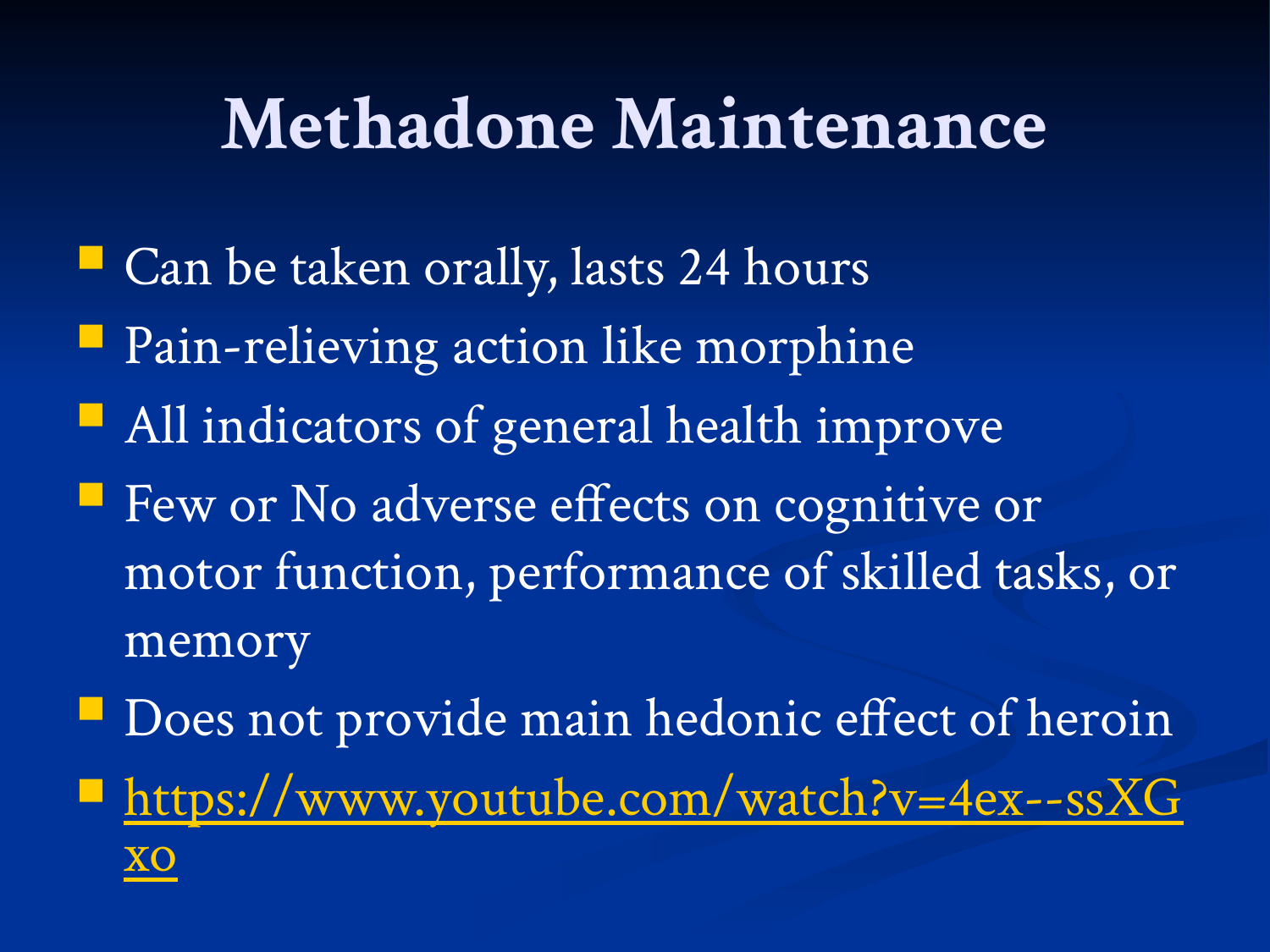

# Methadone Maintenance
Can be taken orally, lasts 24 hours
Pain-relieving action like morphine
All indicators of general health improve
Few or No adverse effects on cognitive or motor function, performance of skilled tasks, or memory
Does not provide main hedonic effect of heroin
https://www.youtube.com/watch?v=4ex--ssXGxo